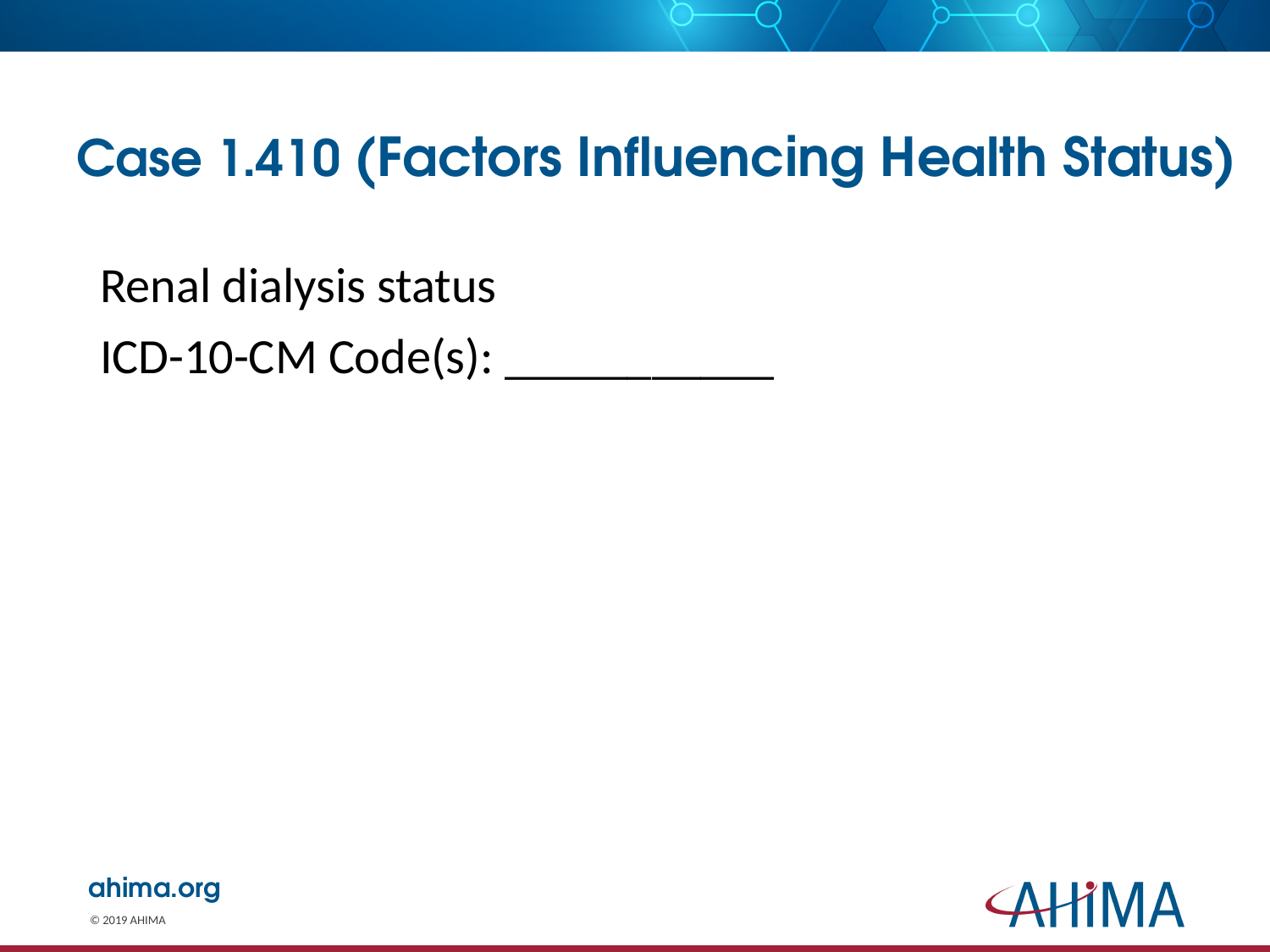

# Case 1.410 (Factors Influencing Health Status)
Renal dialysis status
ICD-10-CM Code(s): ___________